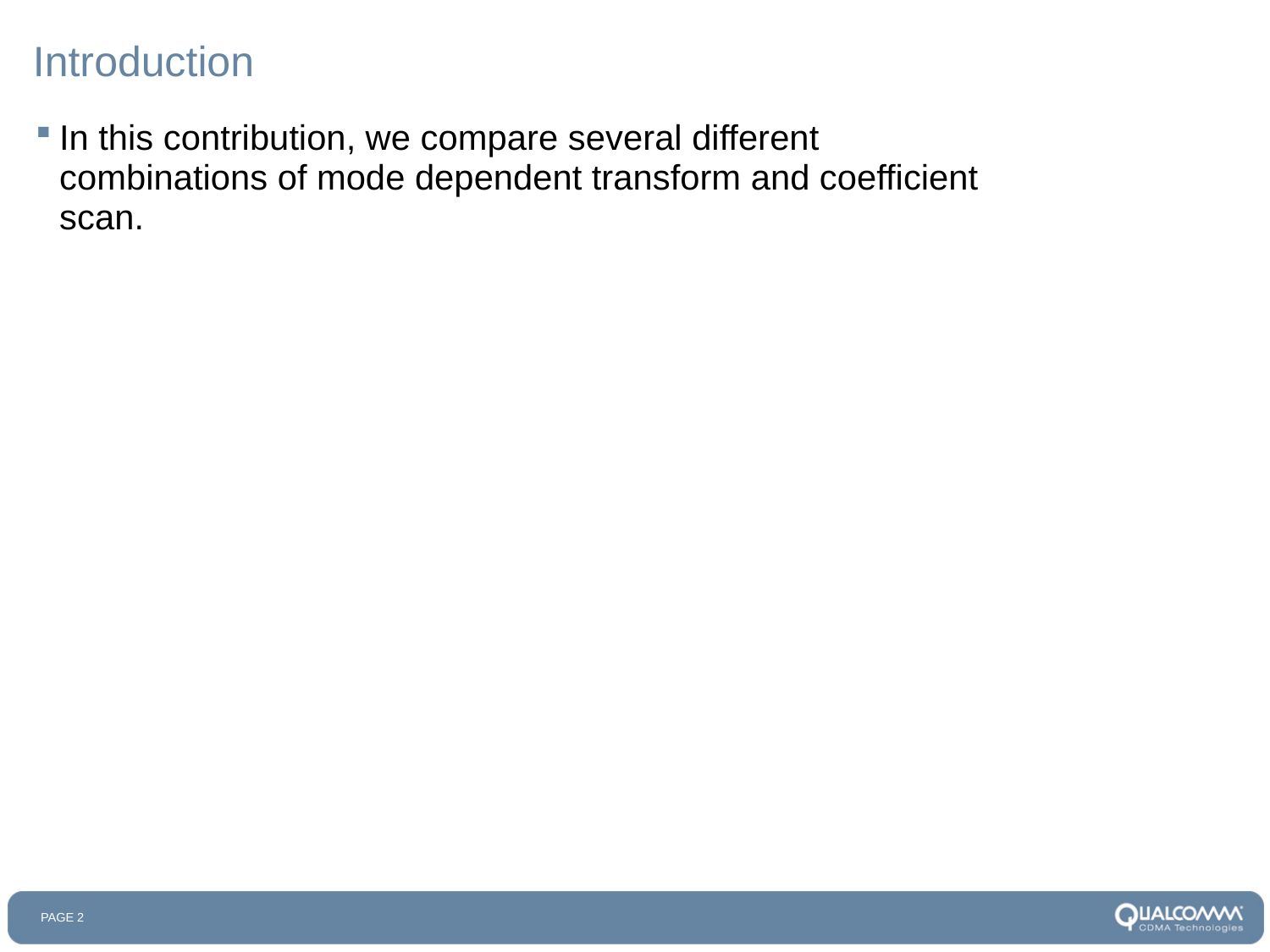

# Introduction
In this contribution, we compare several different combinations of mode dependent transform and coefficient scan.